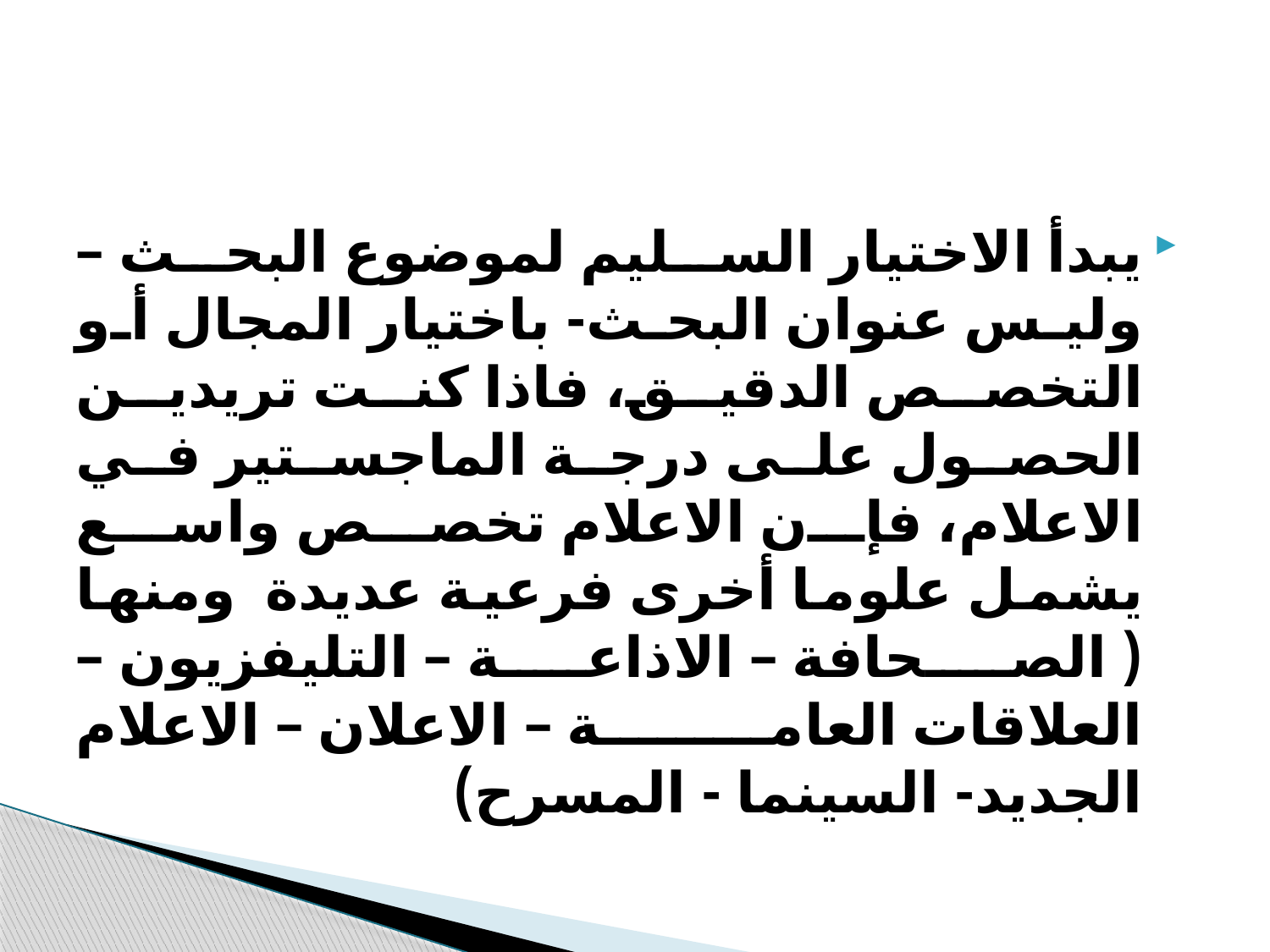

#
يبدأ الاختيار السليم لموضوع البحث – وليس عنوان البحث- باختيار المجال أو التخصص الدقيق، فاذا كنت تريدين الحصول على درجة الماجستير في الاعلام، فإن الاعلام تخصص واسع يشمل علوما أخرى فرعية عديدة  ومنها ( الصحافة – الاذاعة – التليفزيون – العلاقات العامة – الاعلان – الاعلام الجديد- السينما - المسرح)